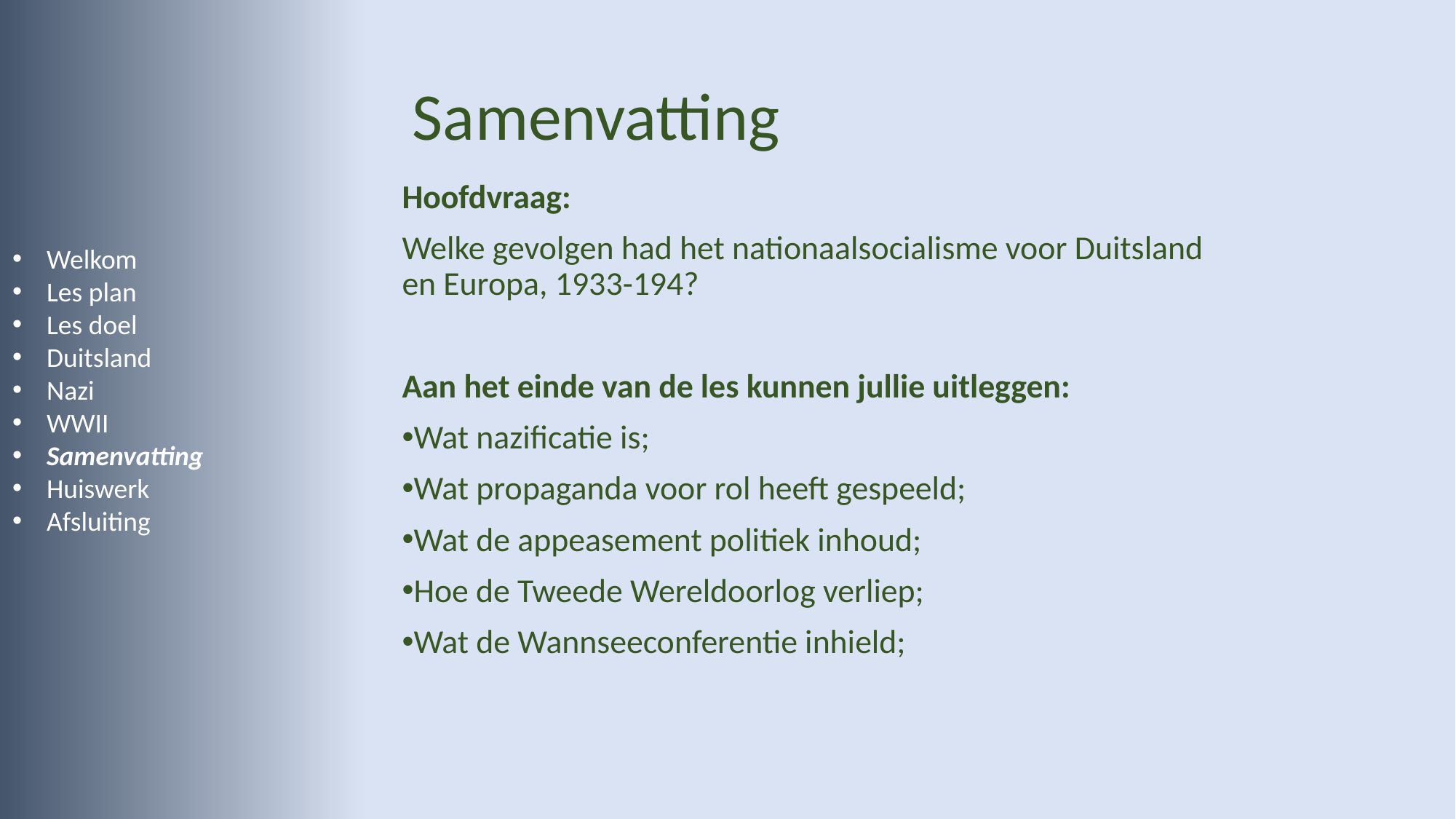

# Samenvatting
Hoofdvraag:
Welke gevolgen had het nationaalsocialisme voor Duitsland en Europa, 1933-194?

Aan het einde van de les kunnen jullie uitleggen:
Wat nazificatie is;
Wat propaganda voor rol heeft gespeeld;
Wat de appeasement politiek inhoud;
Hoe de Tweede Wereldoorlog verliep;
Wat de Wannseeconferentie inhield;
Welkom
Les plan
Les doel
Duitsland
Nazi
WWII
Samenvatting
Huiswerk
Afsluiting